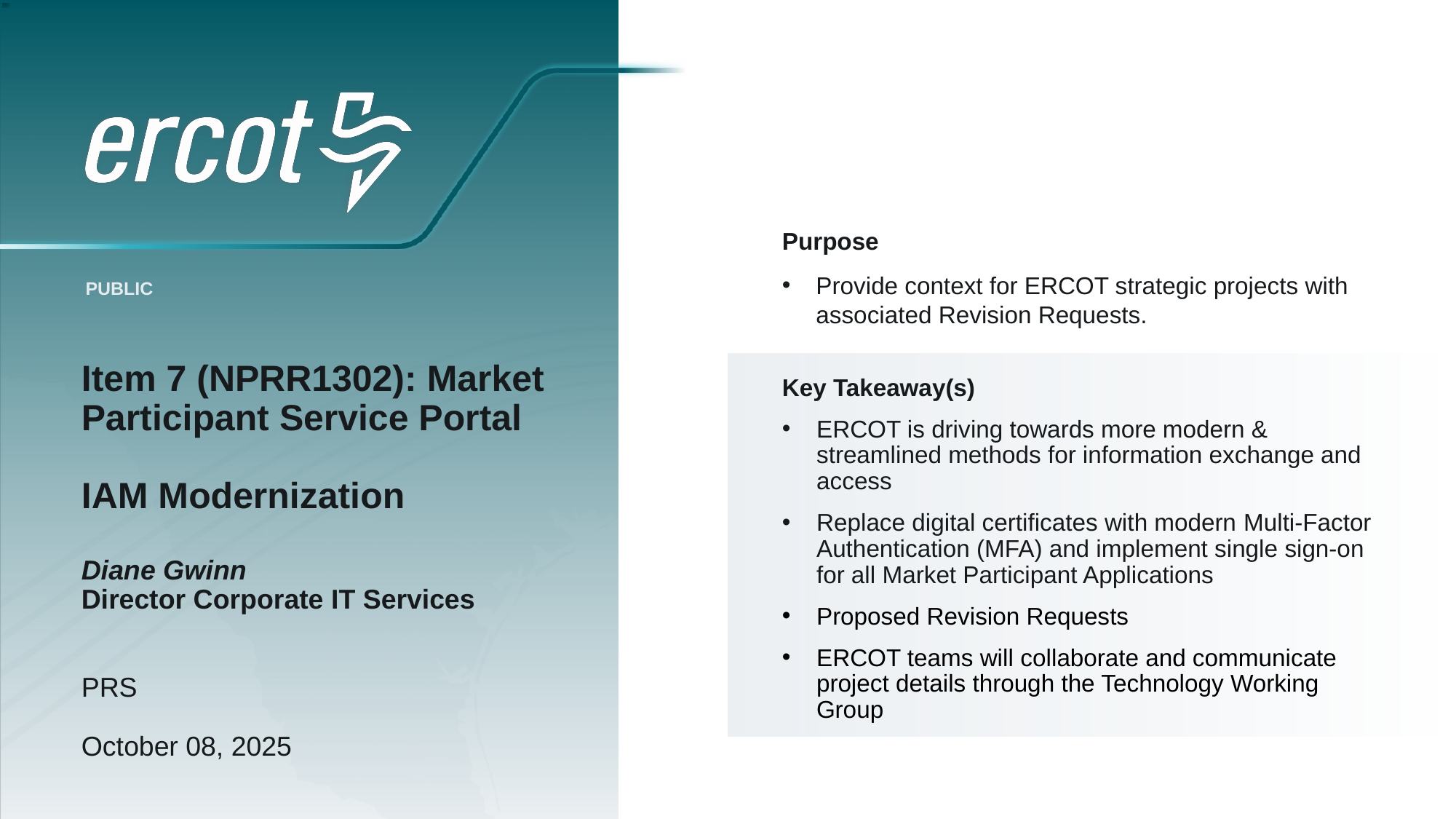

Purpose
Provide context for ERCOT strategic projects with associated Revision Requests.

Key Takeaway(s)
ERCOT is driving towards more modern & streamlined methods for information exchange and access
Replace digital certificates with modern Multi-Factor Authentication (MFA) and implement single sign-on for all Market Participant Applications
Proposed Revision Requests
ERCOT teams will collaborate and communicate project details through the Technology Working Group

# Item 7 (NPRR1302): Market Participant Service Portal IAM Modernization Diane Gwinn Director Corporate IT Services PRS October 08, 2025